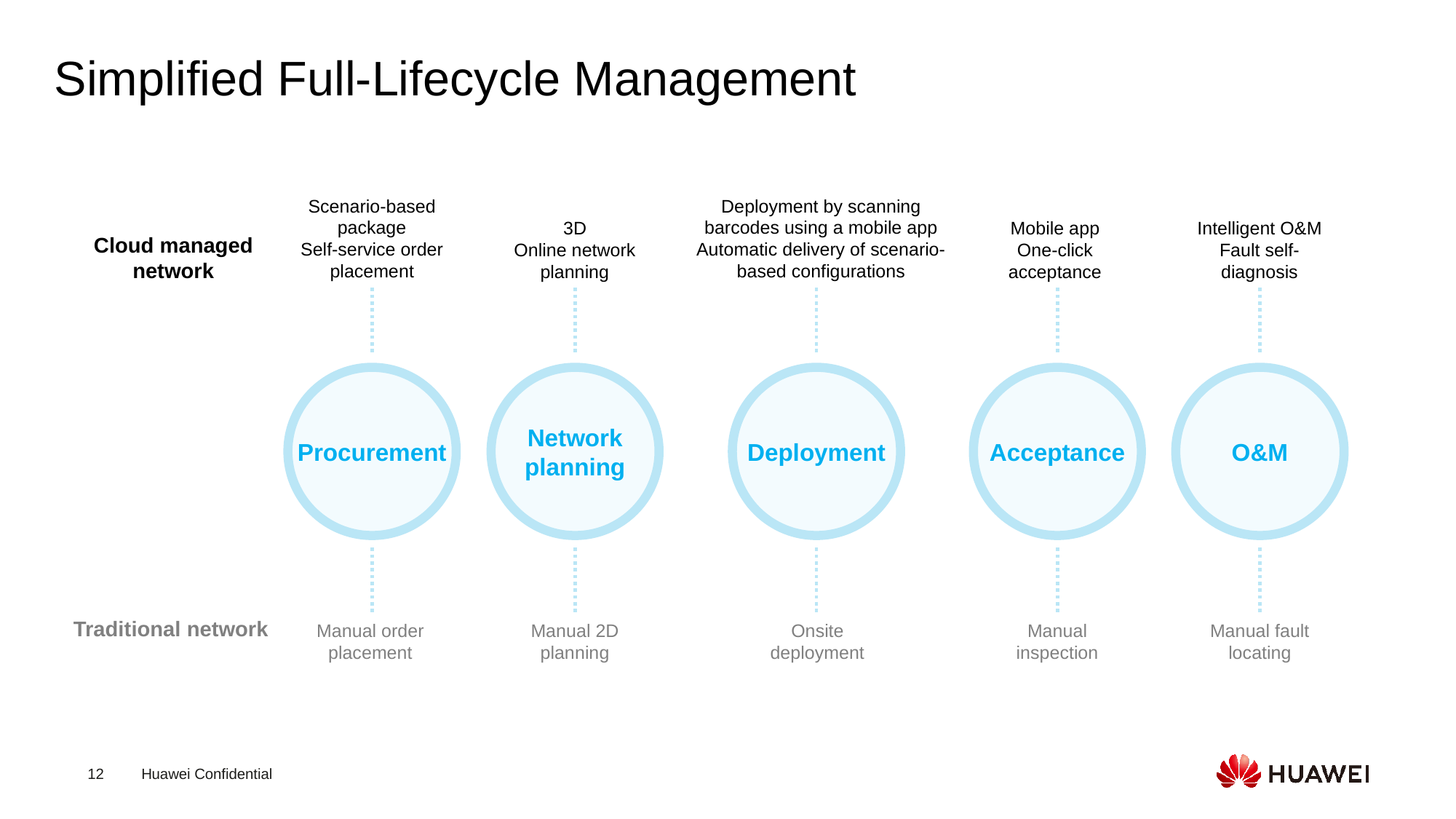

# Simplified Full-Lifecycle Management
Scenario-based package
Self-service order placement
Procurement

Manual order placement
Deployment by scanning barcodes using a mobile app
Automatic delivery of scenario-based configurations
Deployment

Onsite deployment
3D
Online network planning
Network planning

Manual 2D planning
Mobile app
One-click acceptance
Acceptance

Manual inspection
Intelligent O&M
Fault self-diagnosis
O&M

Manual fault locating
Cloud managed network
Traditional network